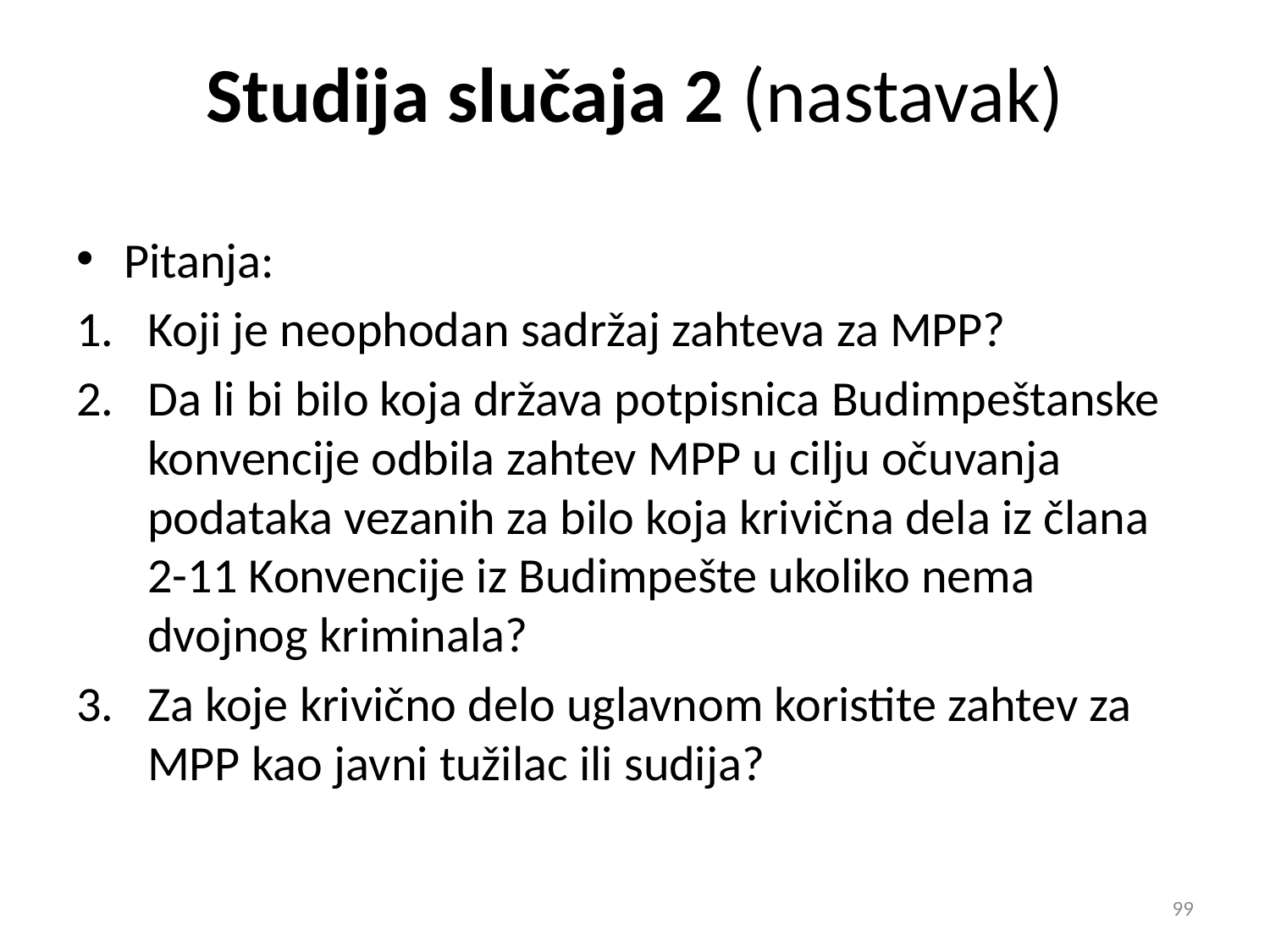

# Studija slučaja 2 (nastavak)
Pitanja:
Koji je neophodan sadržaj zahteva za MPP?
Da li bi bilo koja država potpisnica Budimpeštanske konvencije odbila zahtev MPP u cilju očuvanja podataka vezanih za bilo koja krivična dela iz člana 2-11 Konvencije iz Budimpešte ukoliko nema dvojnog kriminala?
Za koje krivično delo uglavnom koristite zahtev za MPP kao javni tužilac ili sudija?

99